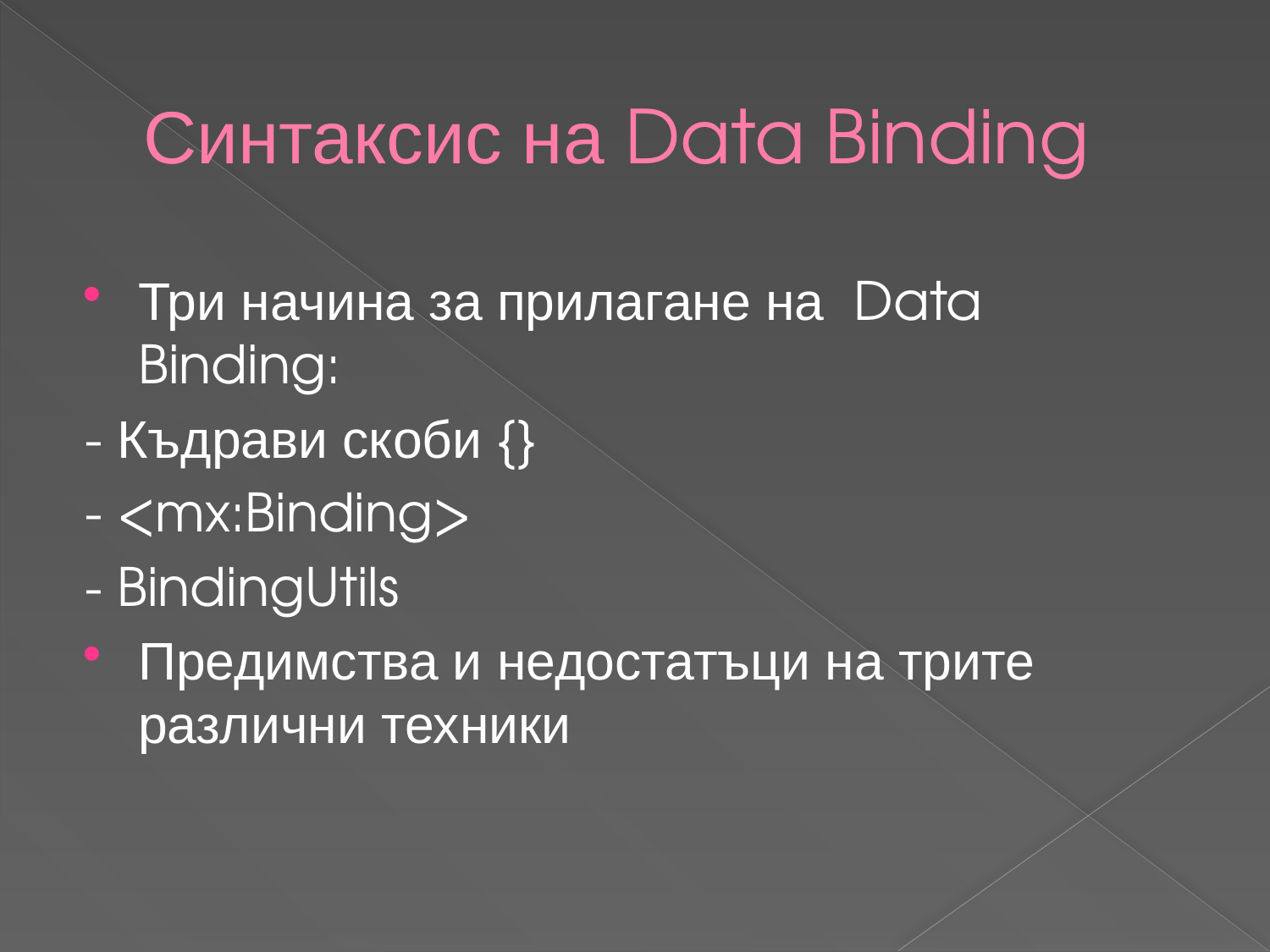

# Синтаксис на Data Binding
Три начина за прилагане на  Data Binding:
- Къдрави скоби {}
- <mx:Binding>
- BindingUtils
Предимства и недостатъци на трите различни техники